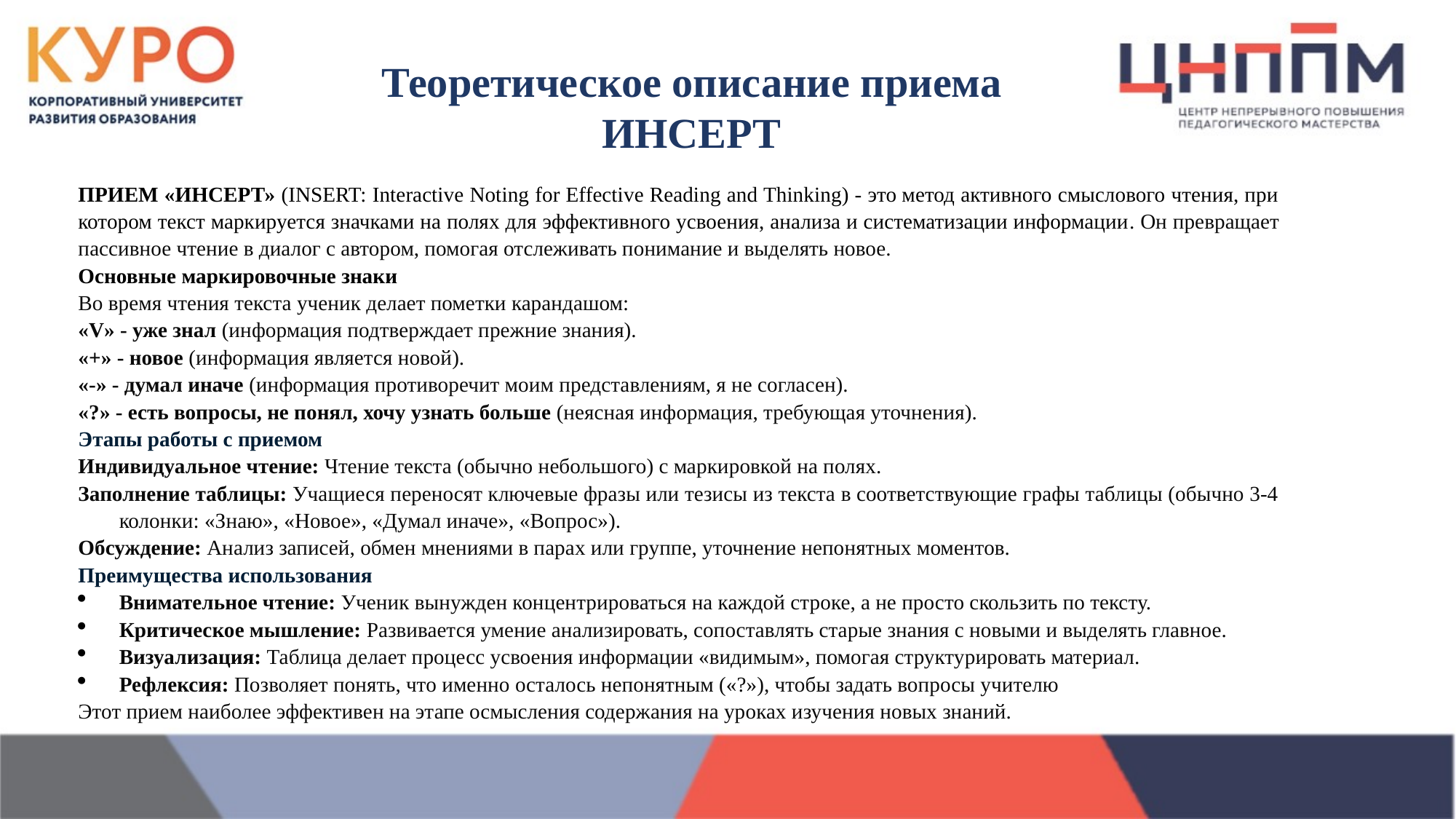

Теоретическое описание приема
ИНСЕРТ

ПРИЕМ «ИНСЕРТ» (INSERT: Interactive Noting for Effective Reading and Thinking) - это метод активного смыслового чтения, при котором текст маркируется значками на полях для эффективного усвоения, анализа и систематизации информации. Он превращает пассивное чтение в диалог с автором, помогая отслеживать понимание и выделять новое.
Основные маркировочные знаки
Во время чтения текста ученик делает пометки карандашом:
«V» - уже знал (информация подтверждает прежние знания).
«+» - новое (информация является новой).
«-» - думал иначе (информация противоречит моим представлениям, я не согласен).
«?» - есть вопросы, не понял, хочу узнать больше (неясная информация, требующая уточнения).
Этапы работы с приемом
Индивидуальное чтение: Чтение текста (обычно небольшого) с маркировкой на полях.
Заполнение таблицы: Учащиеся переносят ключевые фразы или тезисы из текста в соответствующие графы таблицы (обычно 3-4 колонки: «Знаю», «Новое», «Думал иначе», «Вопрос»).
Обсуждение: Анализ записей, обмен мнениями в парах или группе, уточнение непонятных моментов.
Преимущества использования
Внимательное чтение: Ученик вынужден концентрироваться на каждой строке, а не просто скользить по тексту.
Критическое мышление: Развивается умение анализировать, сопоставлять старые знания с новыми и выделять главное.
Визуализация: Таблица делает процесс усвоения информации «видимым», помогая структурировать материал.
Рефлексия: Позволяет понять, что именно осталось непонятным («?»), чтобы задать вопросы учителю
Этот прием наиболее эффективен на этапе осмысления содержания на уроках изучения новых знаний.